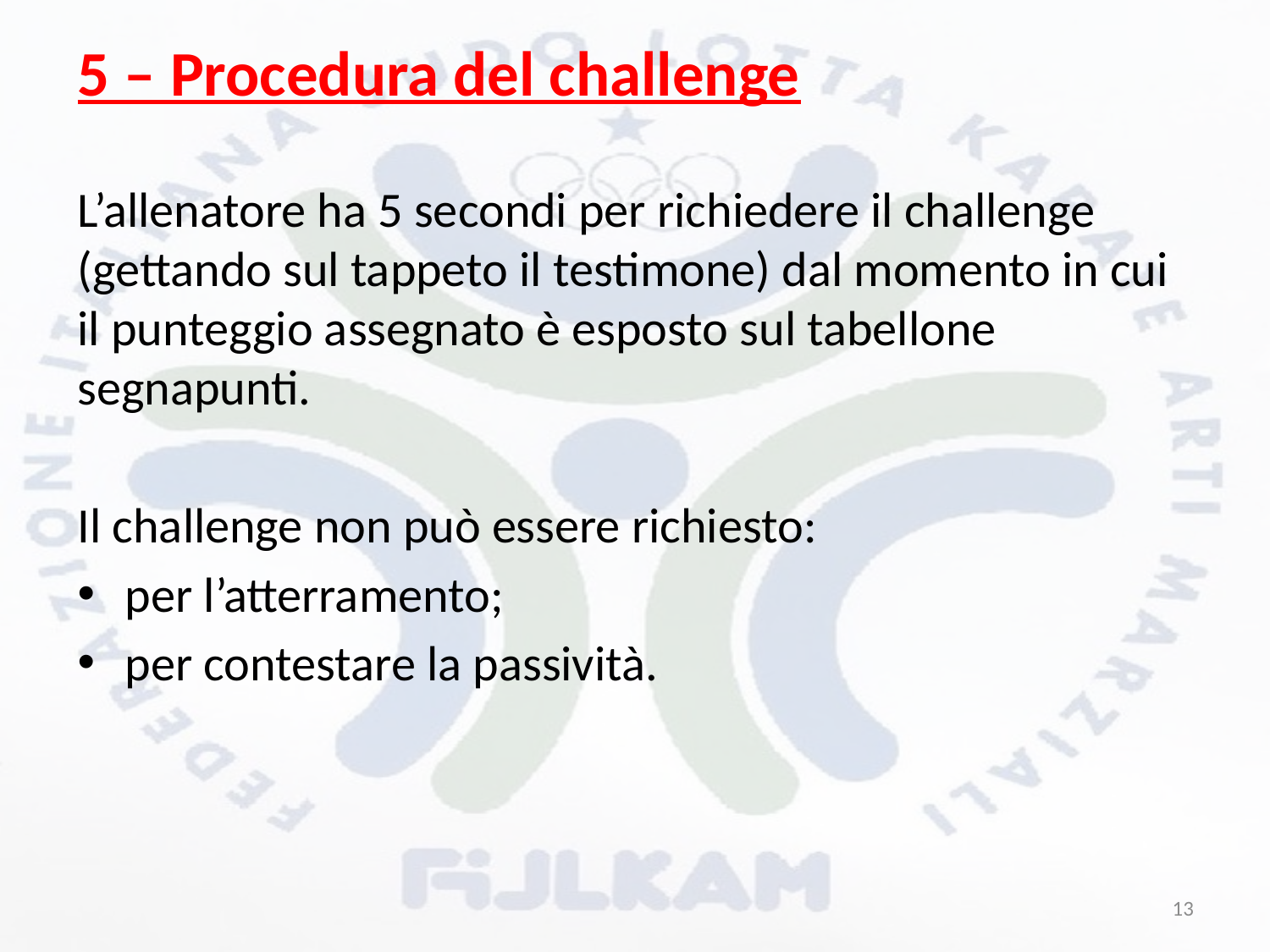

5 – Procedura del challenge

L’allenatore ha 5 secondi per richiedere il challenge (gettando sul tappeto il testimone) dal momento in cui il punteggio assegnato è esposto sul tabellone segnapunti.

Il challenge non può essere richiesto:
per l’atterramento;
per contestare la passività.

13